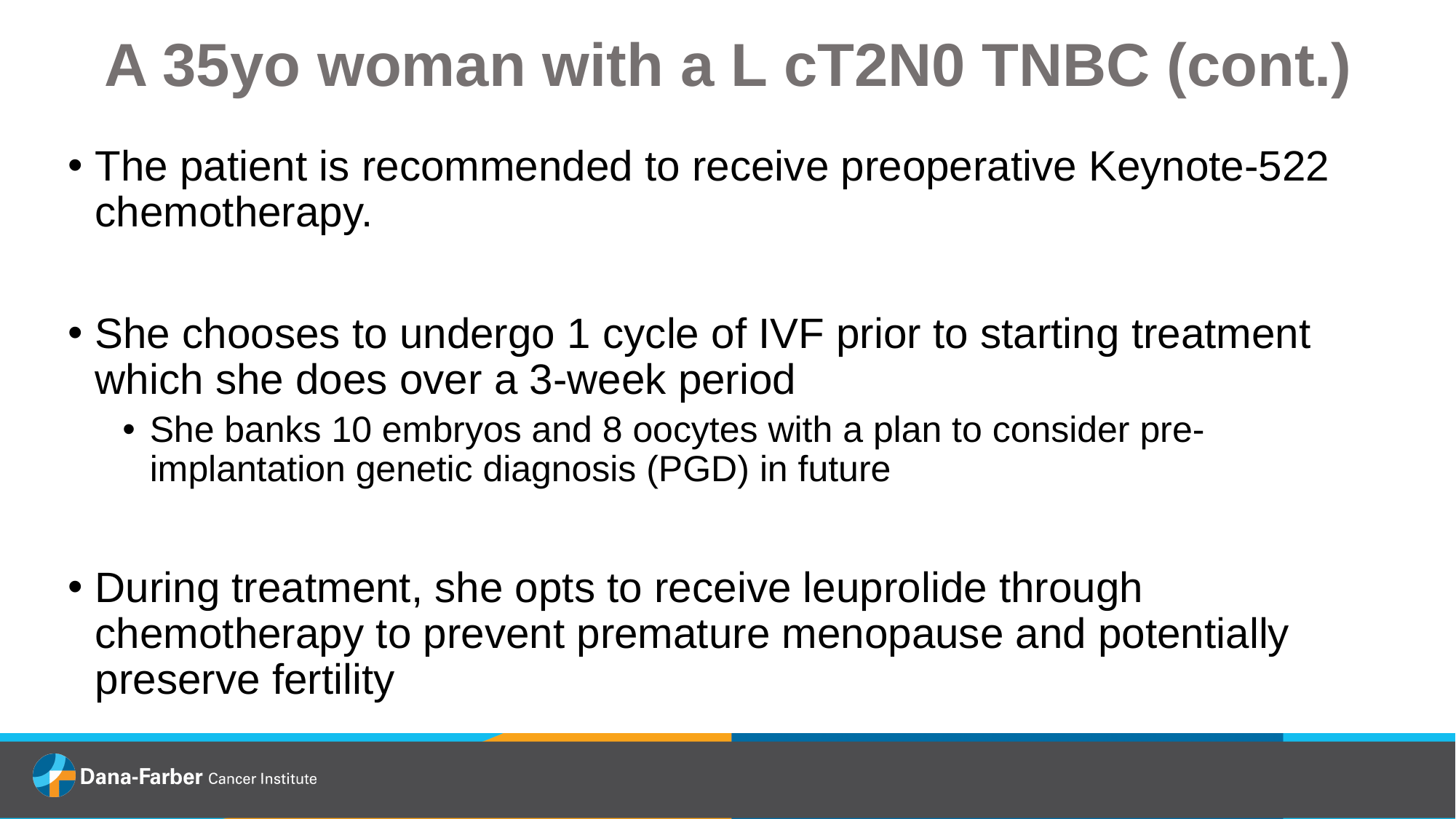

A 35yo woman with a L cT2N0 TNBC (cont.)
The patient is recommended to receive preoperative Keynote-522 chemotherapy.

She chooses to undergo 1 cycle of IVF prior to starting treatment which she does over a 3-week period
She banks 10 embryos and 8 oocytes with a plan to consider pre-implantation genetic diagnosis (PGD) in future

During treatment, she opts to receive leuprolide through chemotherapy to prevent premature menopause and potentially preserve fertility